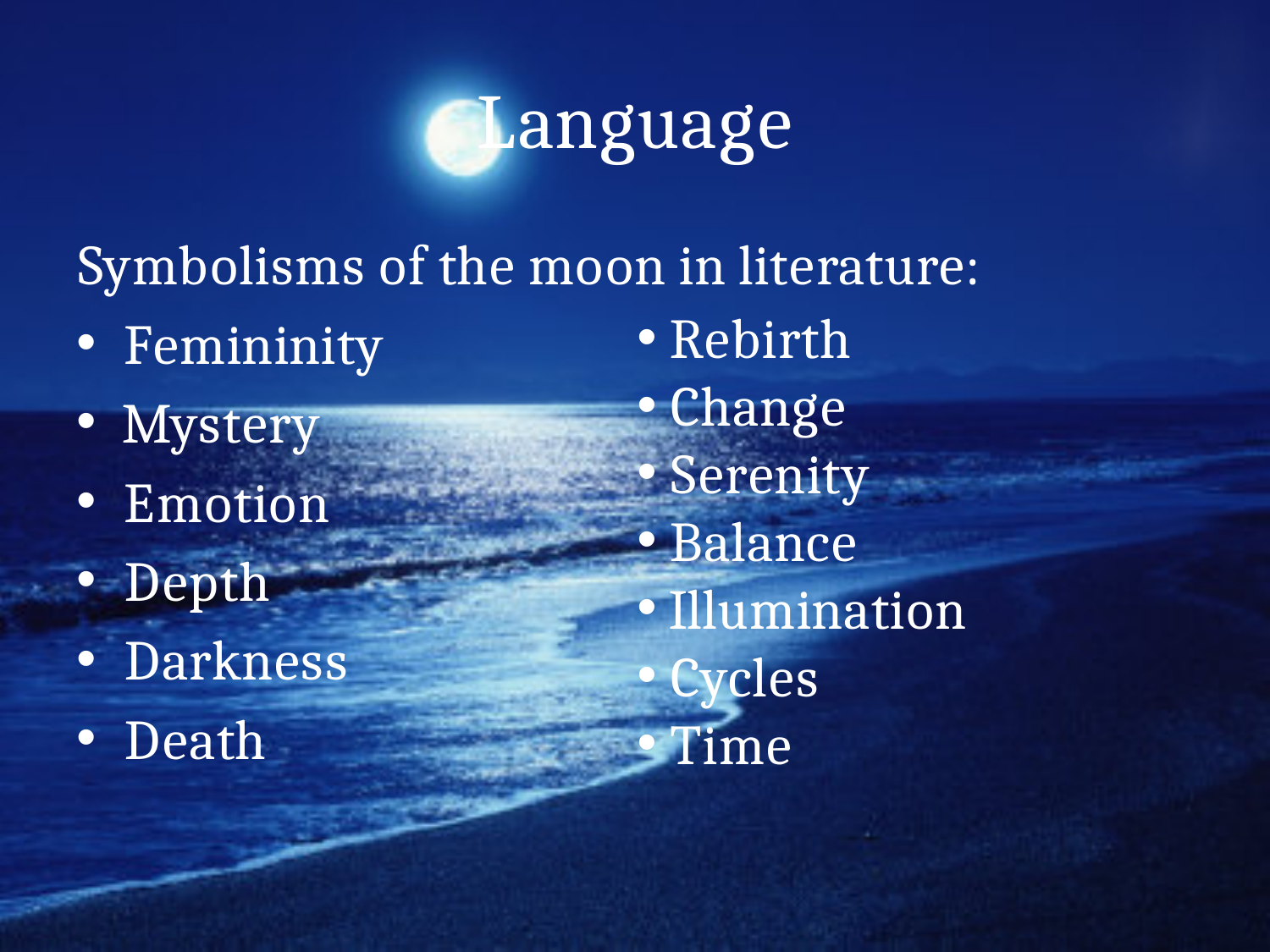

# Language
Symbolisms of the moon in literature:
Femininity
Mystery
Emotion
Depth
Darkness
Death

 Rebirth
 Change
 Serenity
 Balance
 Illumination
 Cycles
 Time